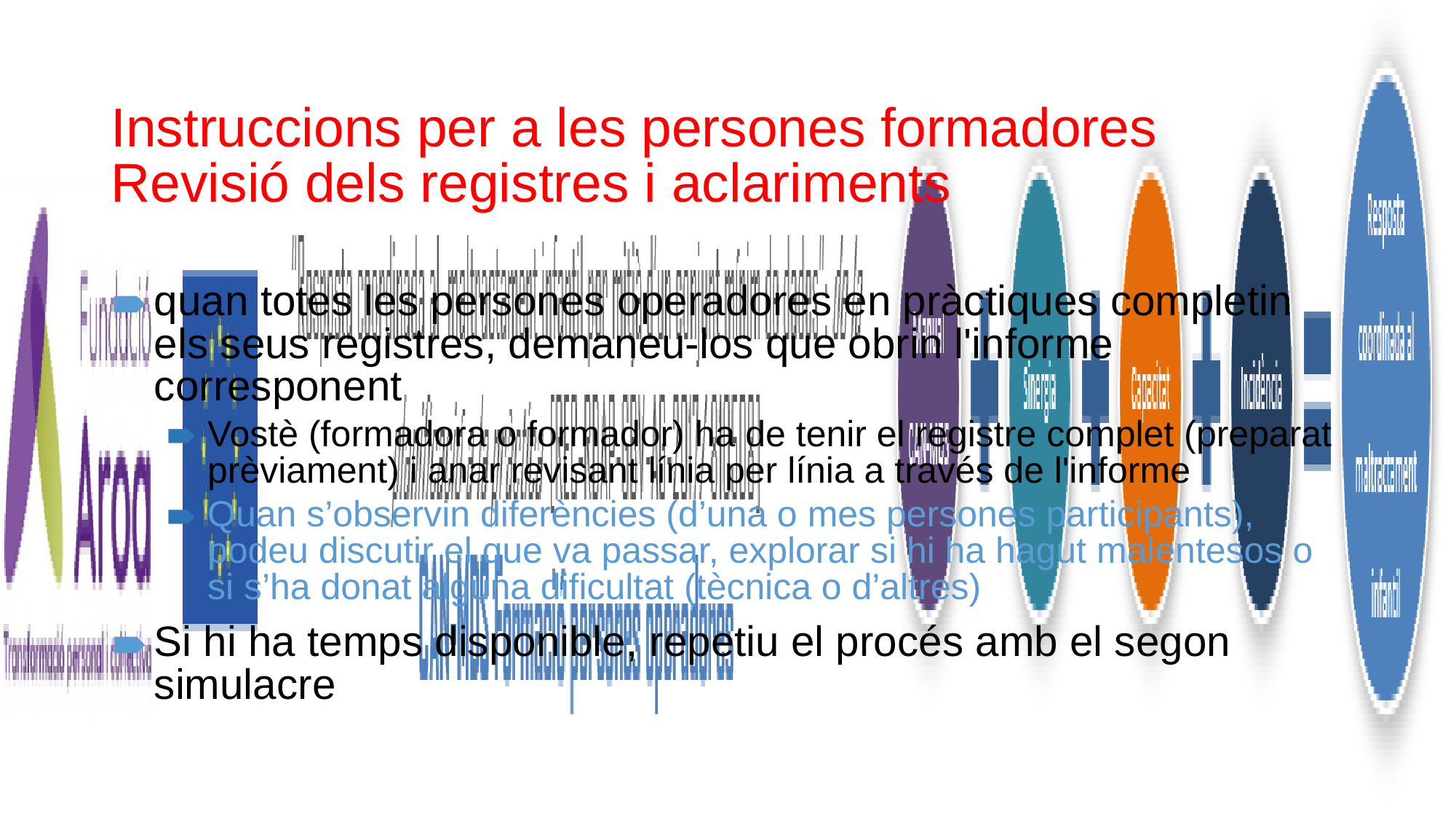

# Instruccions per a les persones formadores Revisió dels registres i aclariments
quan totes les persones operadores en pràctiques completin els seus registres, demaneu-los que obrin l'informe corresponent
Vostè (formadora o formador) ha de tenir el registre complet (preparat prèviament) i anar revisant línia per línia a través de l'informe
Quan s’observin diferències (d’una o mes persones participants), podeu discutir el que va passar, explorar si hi ha hagut malentesos o si s’ha donat alguna dificultat (tècnica o d’altres)
Si hi ha temps disponible, repetiu el procés amb el segon simulacre